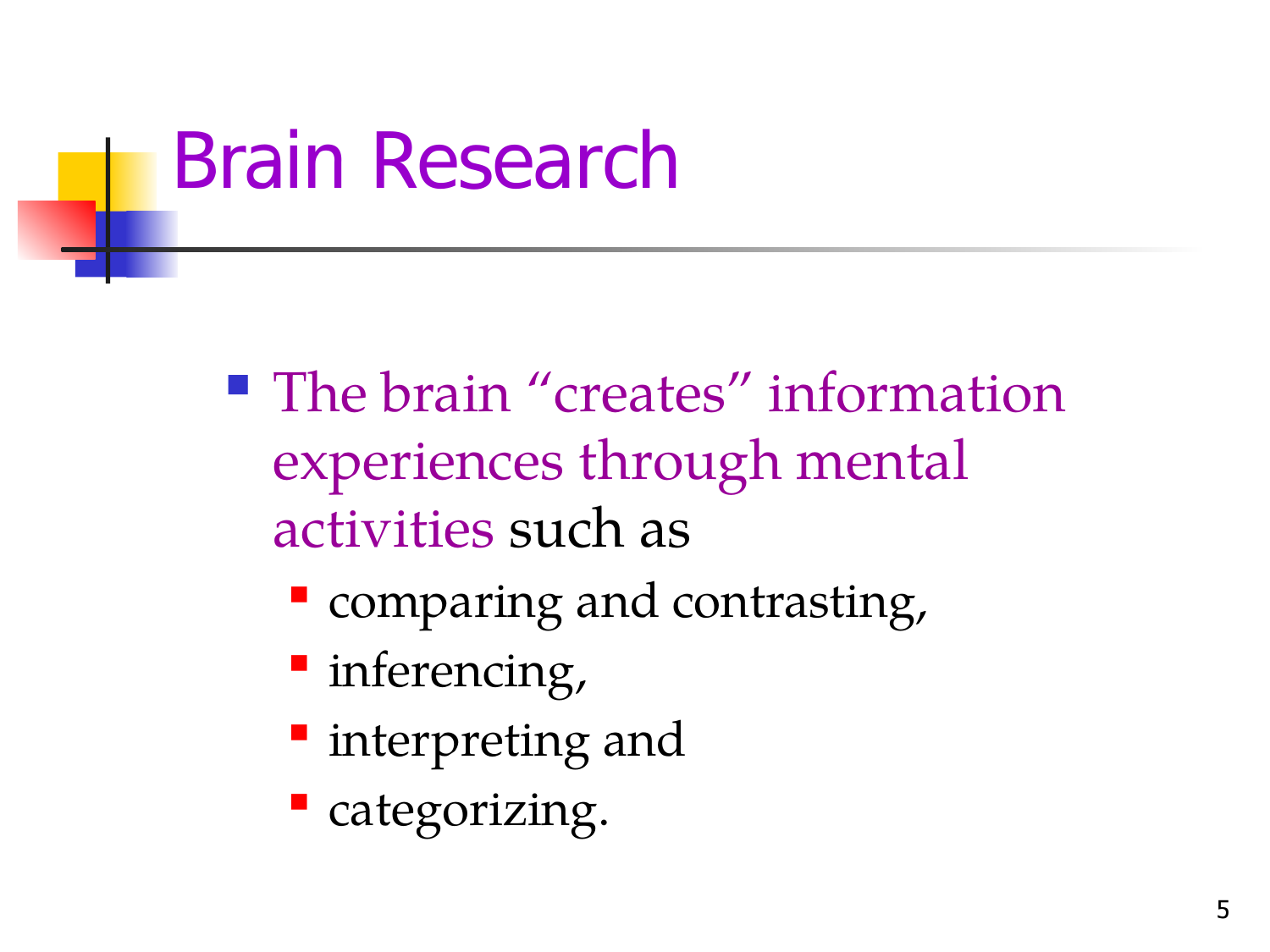

# Brain Research
The brain “creates” information experiences through mental activities such as
comparing and contrasting,
inferencing,
interpreting and
categorizing.
5